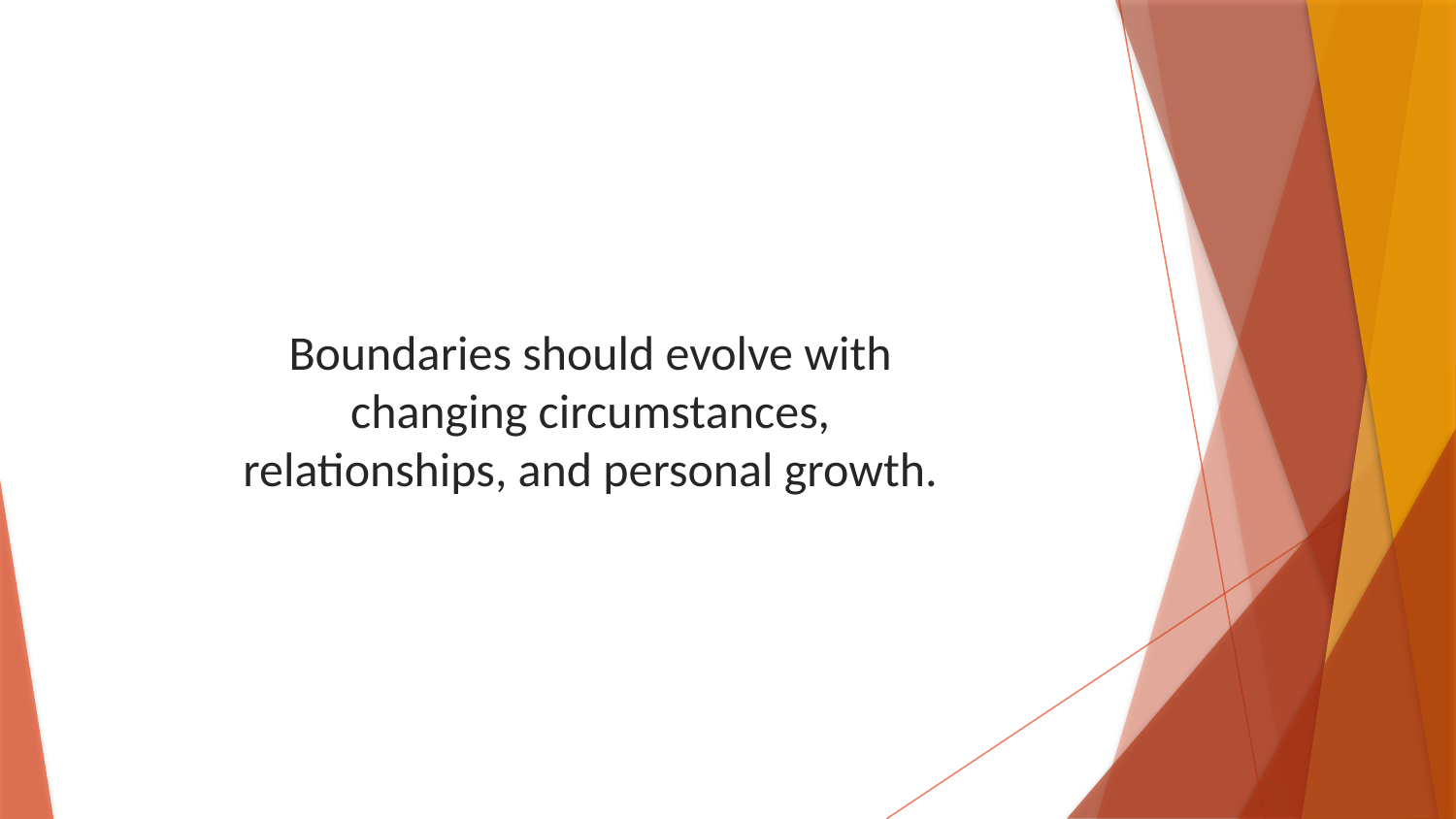

Boundaries should evolve with changing circumstances, relationships, and personal growth.